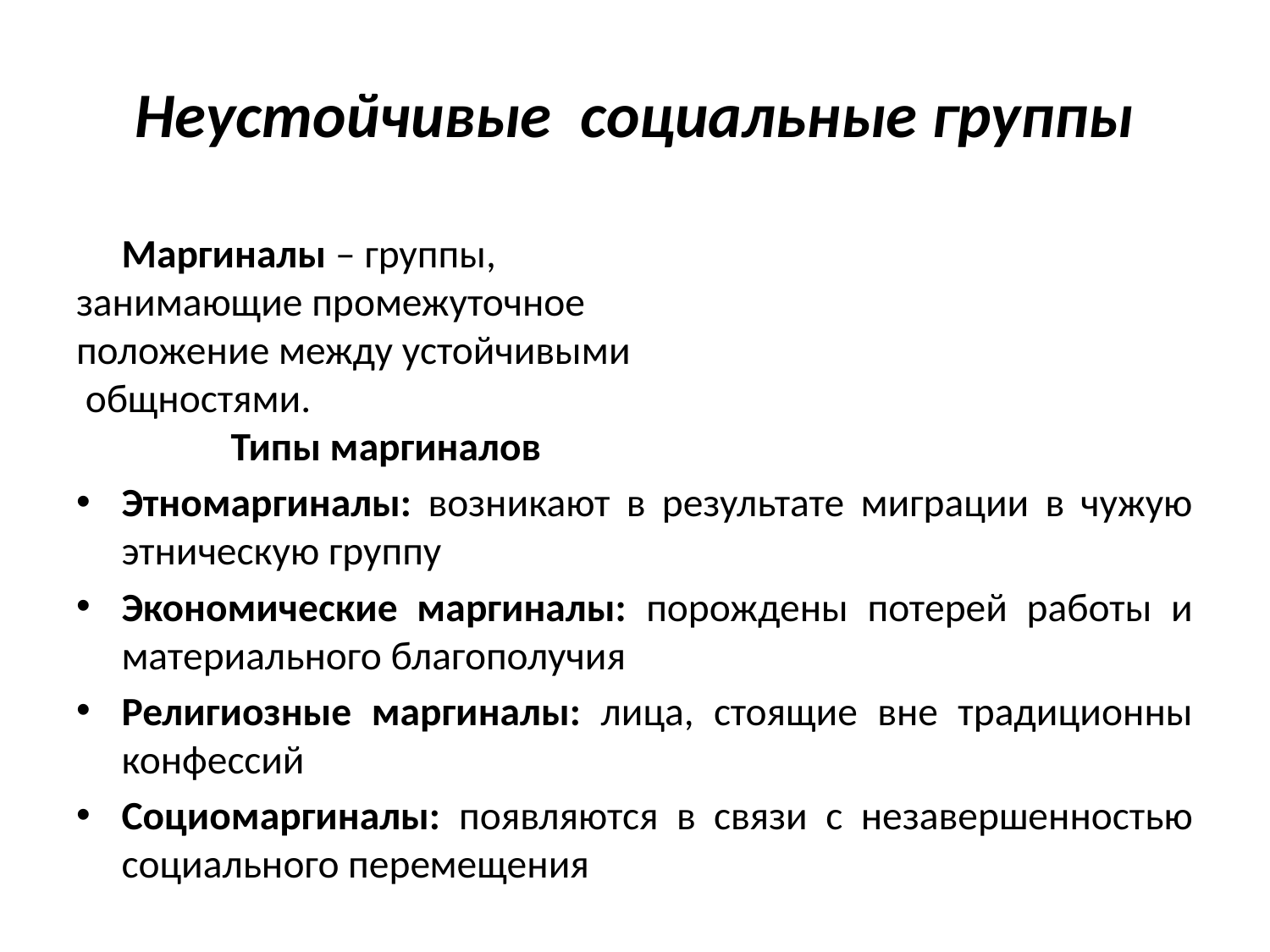

# Неустойчивые  социальные группы
	Маргиналы – группы,
занимающие промежуточное
положение между устойчивыми
 общностями.
                 Типы маргиналов
Этномаргиналы: возникают в результате миграции в чужую этническую группу
Экономические маргиналы: порождены потерей работы и материального благополучия
Религиозные маргиналы: лица, стоящие вне традиционны конфессий
Социомаргиналы: появляются в связи с незавершенностью социального перемещения